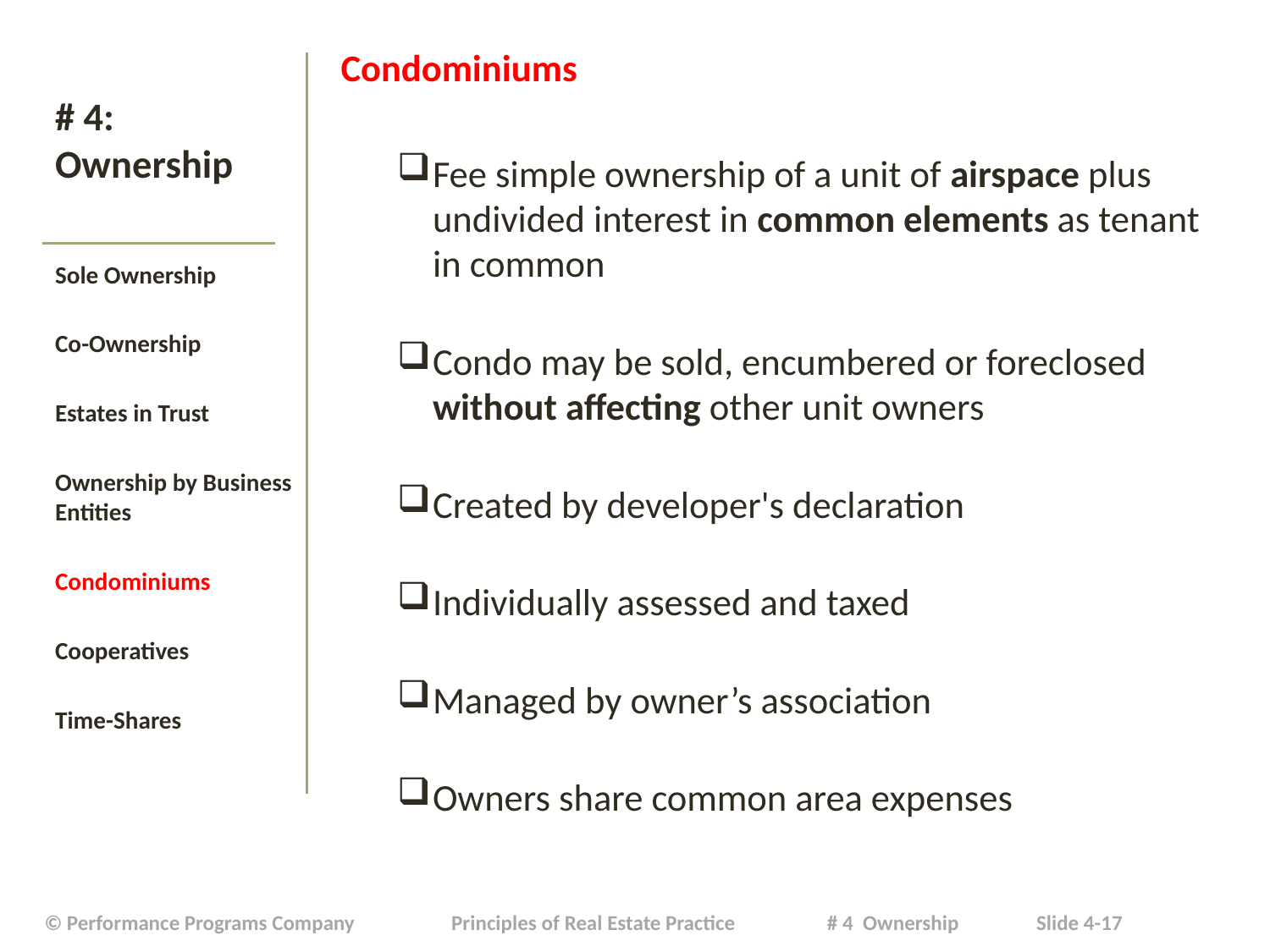

# # 4: Ownership
Condominiums

Fee simple ownership of a unit of airspace plus undivided interest in common elements as tenant in common
Condo may be sold, encumbered or foreclosed without affecting other unit owners
Created by developer's declaration
Individually assessed and taxed
Managed by owner’s association
Owners share common area expenses

Sole Ownership

Co-Ownership

Estates in Trust

Ownership by Business Entities

Condominiums

Cooperatives

Time-Shares

| © Performance Programs Company Principles of Real Estate Practice # 4 Ownership Slide 4-17 |
| --- |